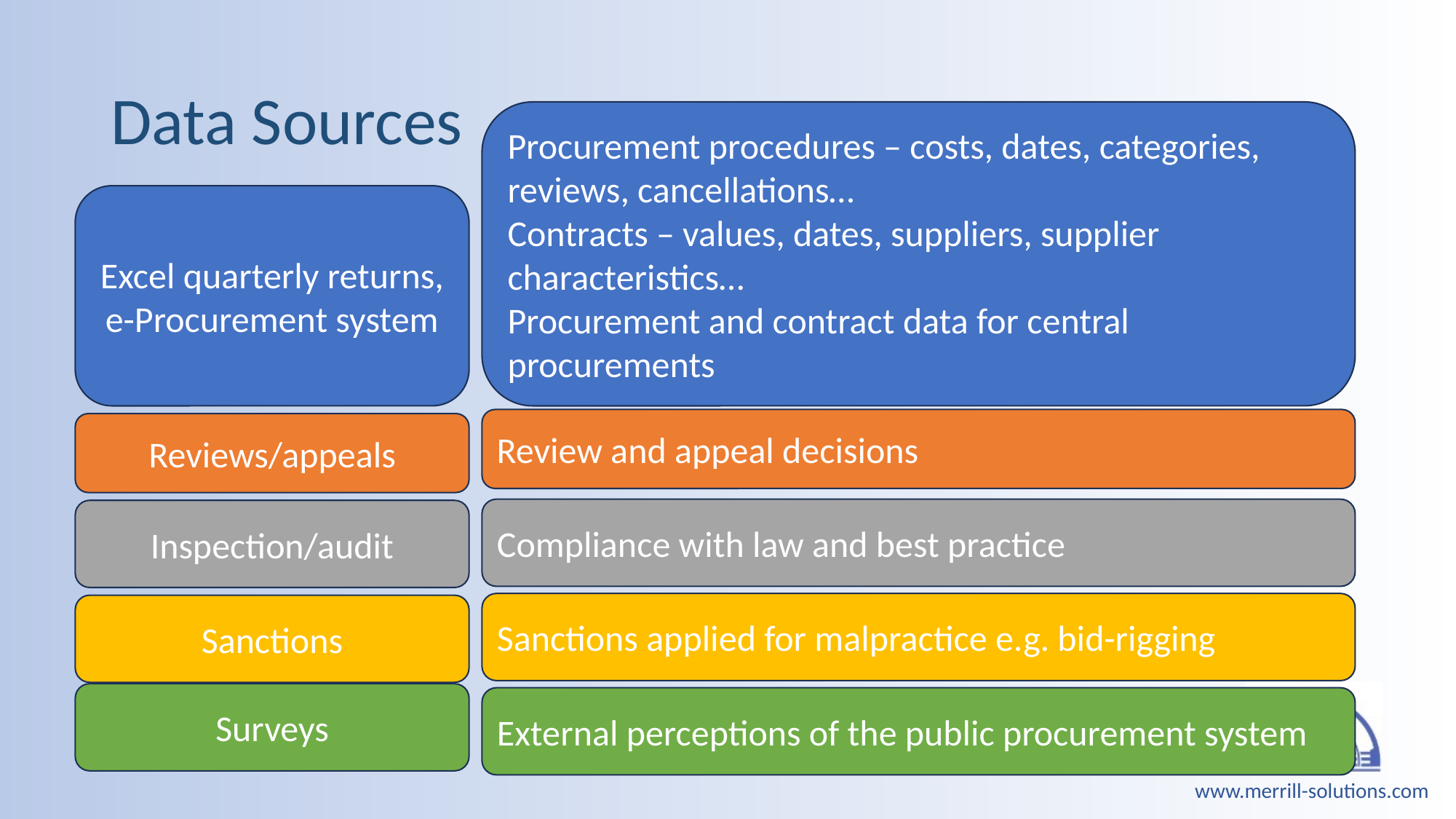

# Data Sources
Procurement procedures – costs, dates, categories, reviews, cancellations…
Contracts – values, dates, suppliers, supplier characteristics…
Procurement and contract data for central procurements
Excel quarterly returns,
e-Procurement system
Review and appeal decisions
Reviews/appeals
Compliance with law and best practice
Inspection/audit
Sanctions applied for malpractice e.g. bid-rigging
Sanctions
Surveys
External perceptions of the public procurement system